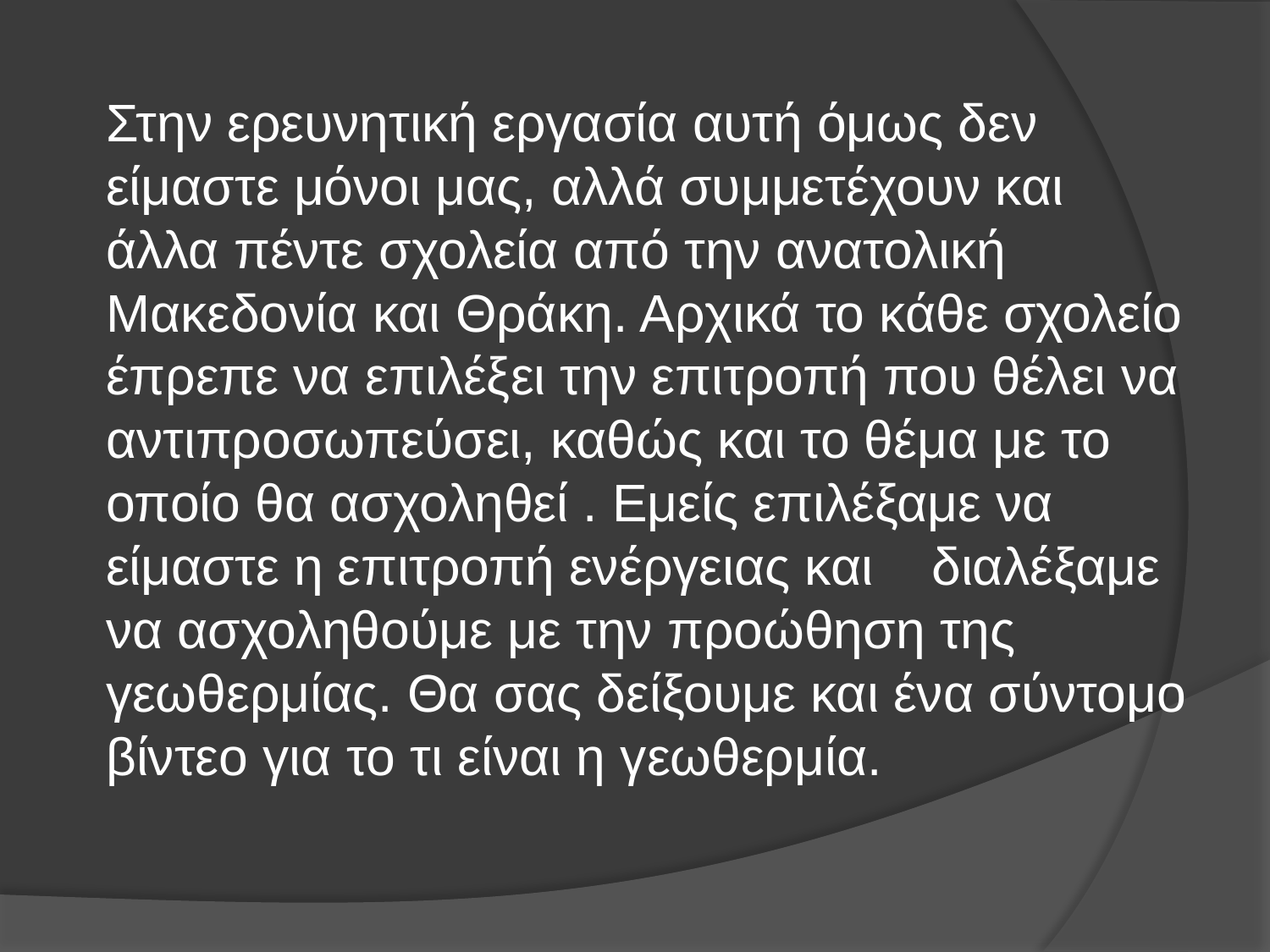

Στην ερευνητική εργασία αυτή όμως δεν είμαστε μόνοι μας, αλλά συμμετέχουν και άλλα πέντε σχολεία από την ανατολική Μακεδονία και Θράκη. Αρχικά το κάθε σχολείο έπρεπε να επιλέξει την επιτροπή που θέλει να αντιπροσωπεύσει, καθώς και το θέμα με το οποίο θα ασχοληθεί . Εμείς επιλέξαμε να είμαστε η επιτροπή ενέργειας και    διαλέξαμε να ασχοληθούμε με την προώθηση της γεωθερμίας. Θα σας δείξουμε και ένα σύντομο βίντεο για το τι είναι η γεωθερμία.